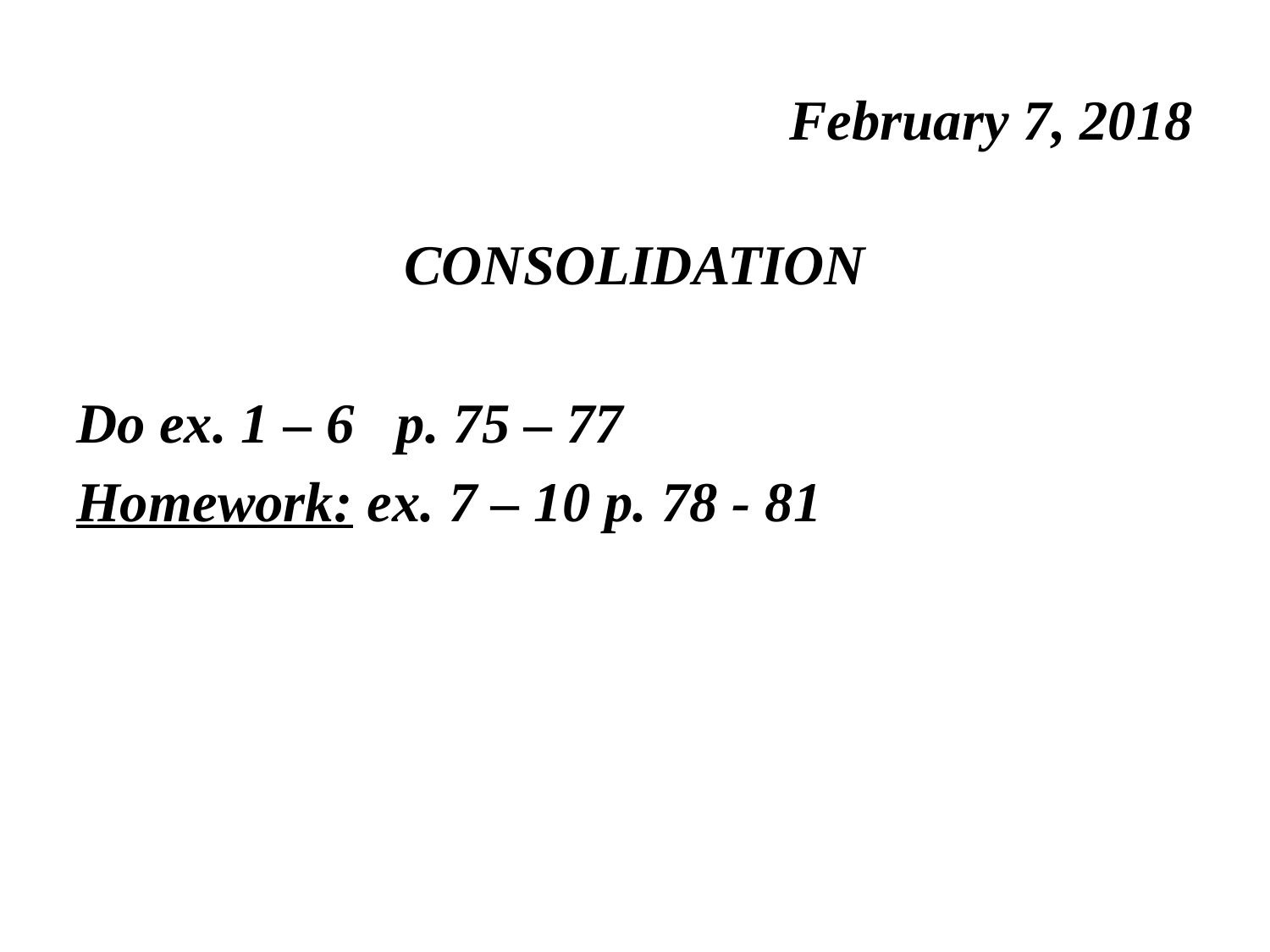

# February 7, 2018
CONSOLIDATION

Do ex. 1 – 6   p. 75 – 77
Homework: ex. 7 – 10 p. 78 - 81